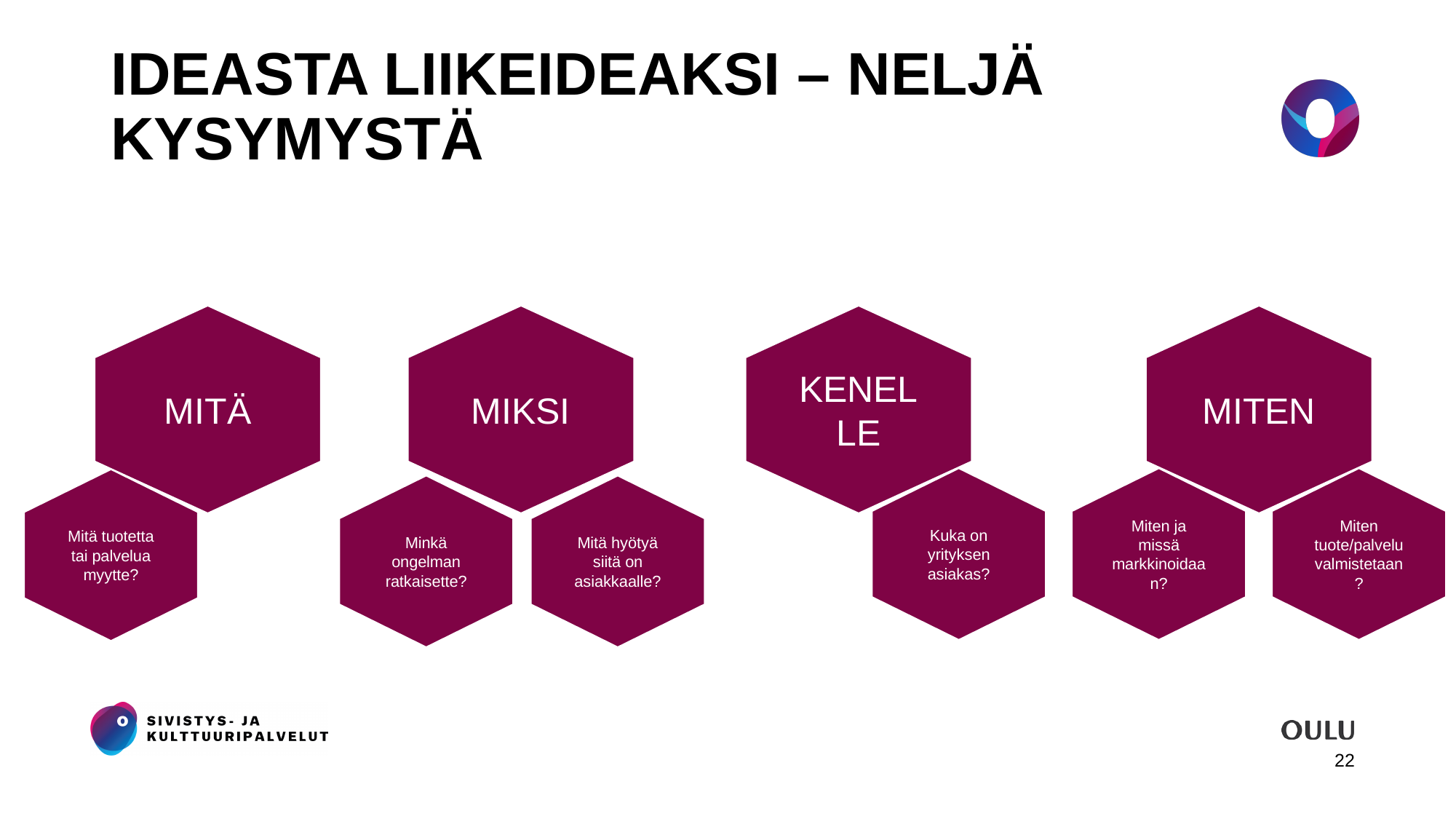

# IDEASTA LIIKEIDEAKSI – NELJÄ KYSYMYSTÄ
KENELLE
MITEN
MIKSI
MITÄ
Miten ja missä markkinoidaan?
Miten tuote/palvelu valmistetaan?
Kuka on yrityksen asiakas?
Mitä tuotetta tai palvelua myytte?
Mitä hyötyä siitä on asiakkaalle?
Minkä ongelman ratkaisette?
22
23.3.2023